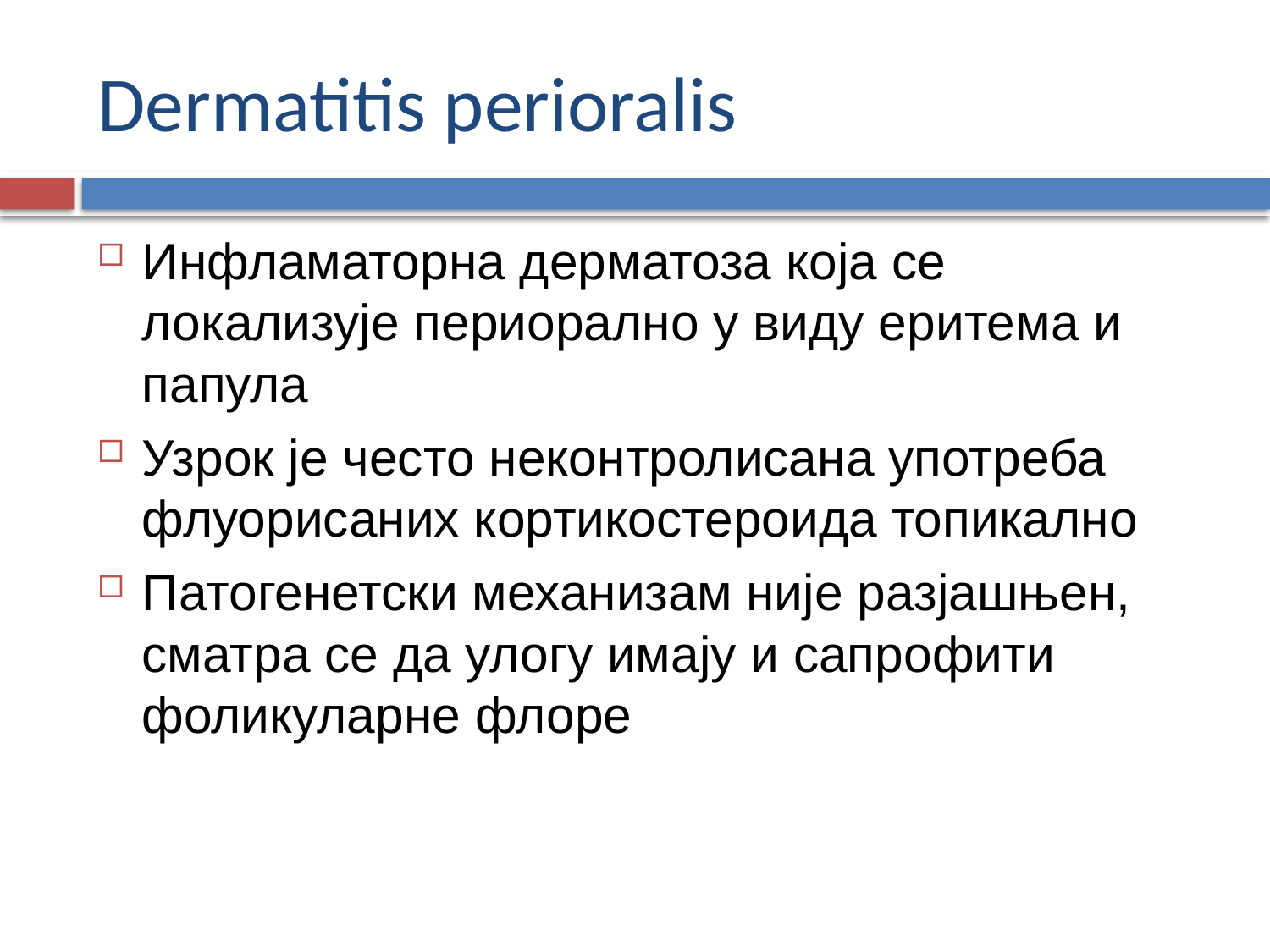

# Dermatitis perioralis
Инфламаторна дерматоза која се локализује периорално у виду еритема и папула
Узрок је често неконтролисана употреба флуорисаних кортикостероида топикално
Патогенетски механизам није разјашњен, сматра се да улогу имају и сапрофити фоликуларне флоре